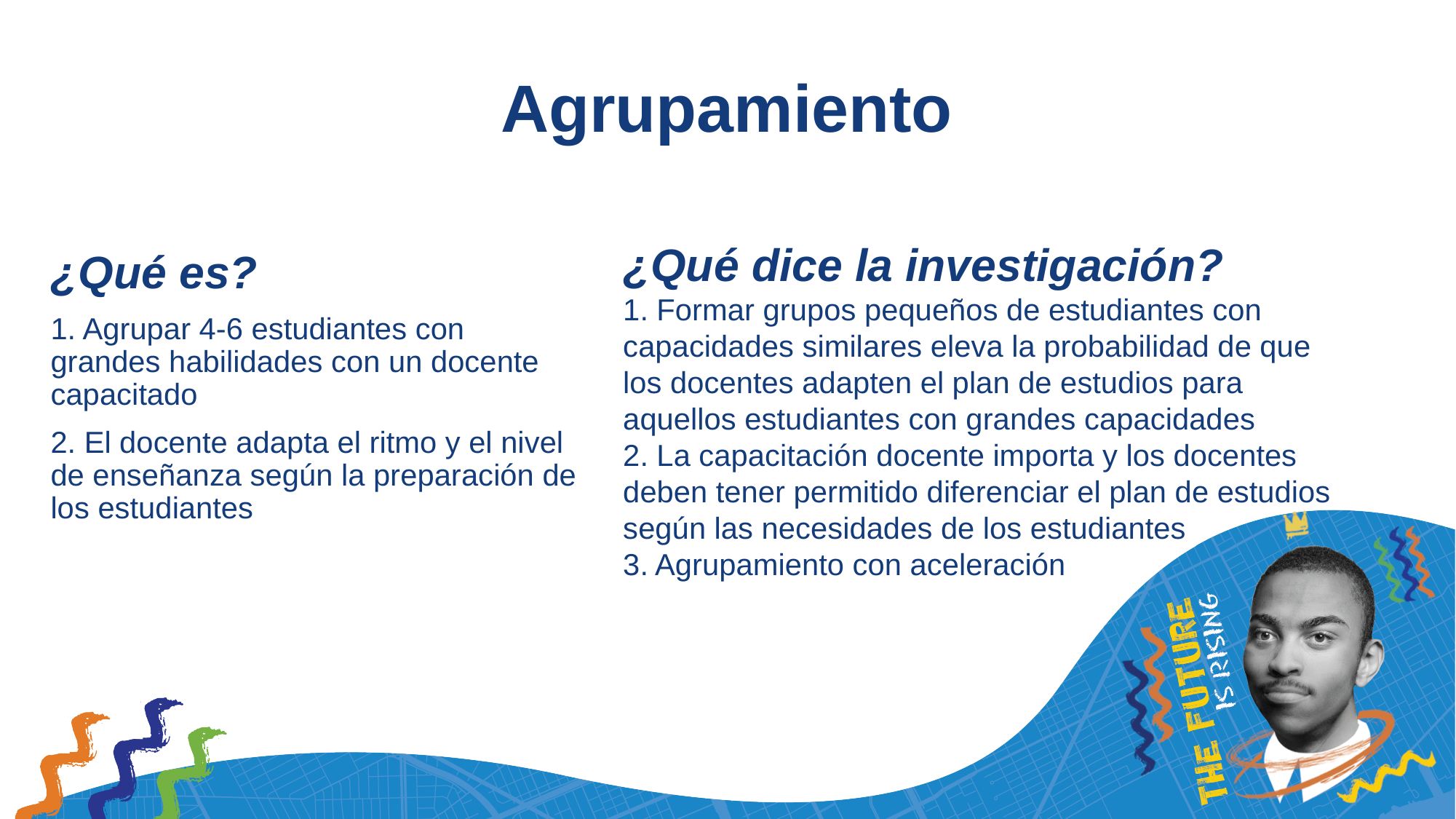

# Agrupamiento

¿Qué es?
1. Agrupar 4-6 estudiantes con grandes habilidades con un docente capacitado
2. El docente adapta el ritmo y el nivel de enseñanza según la preparación de los estudiantes

¿Qué dice la investigación?
1. Formar grupos pequeños de estudiantes con capacidades similares eleva la probabilidad de que los docentes adapten el plan de estudios para aquellos estudiantes con grandes capacidades
2. La capacitación docente importa y los docentes deben tener permitido diferenciar el plan de estudios según las necesidades de los estudiantes
3. Agrupamiento con aceleración